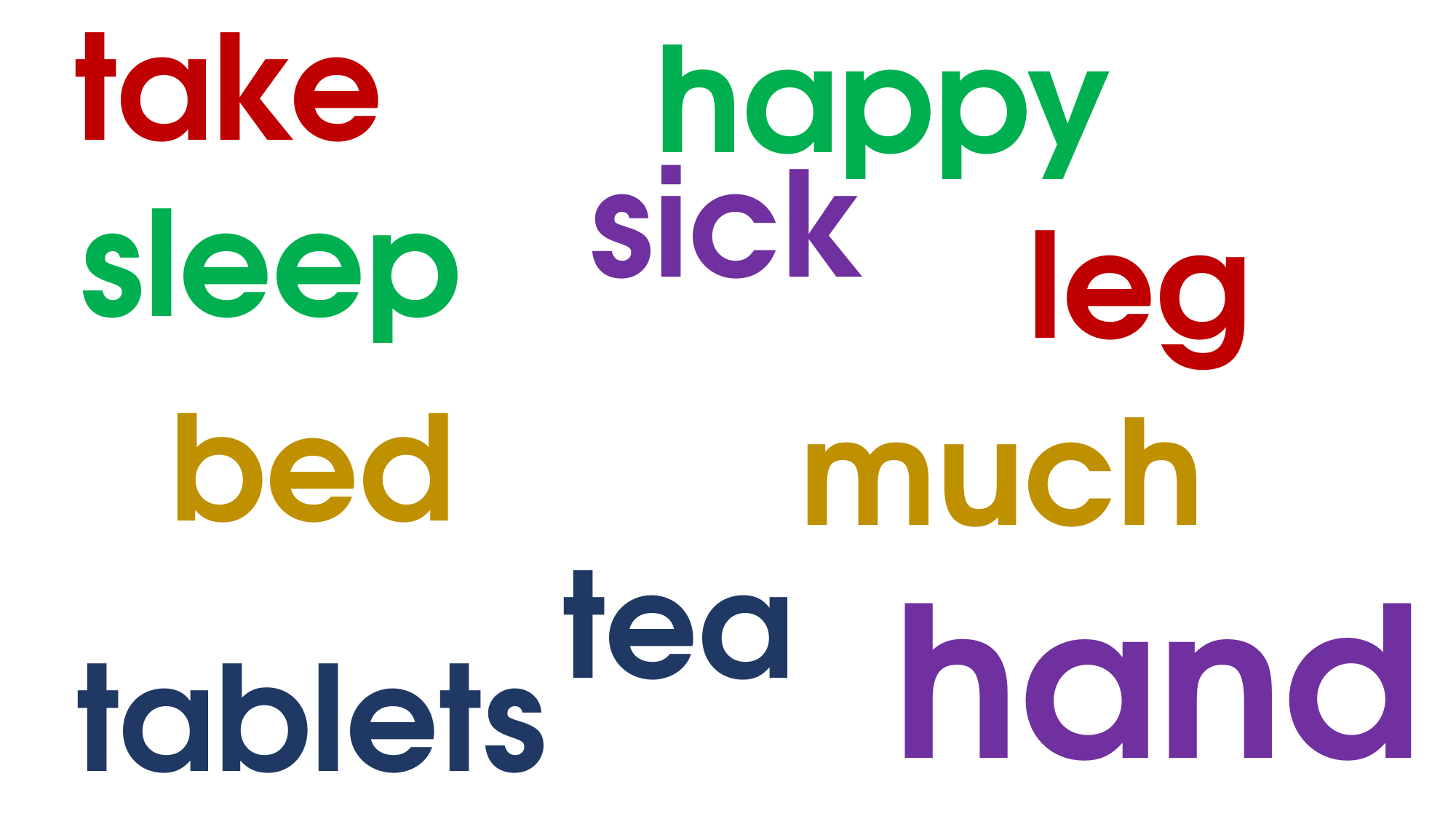

take
happy
sick
sleep
leg
bed
much
tea
hand
tablets